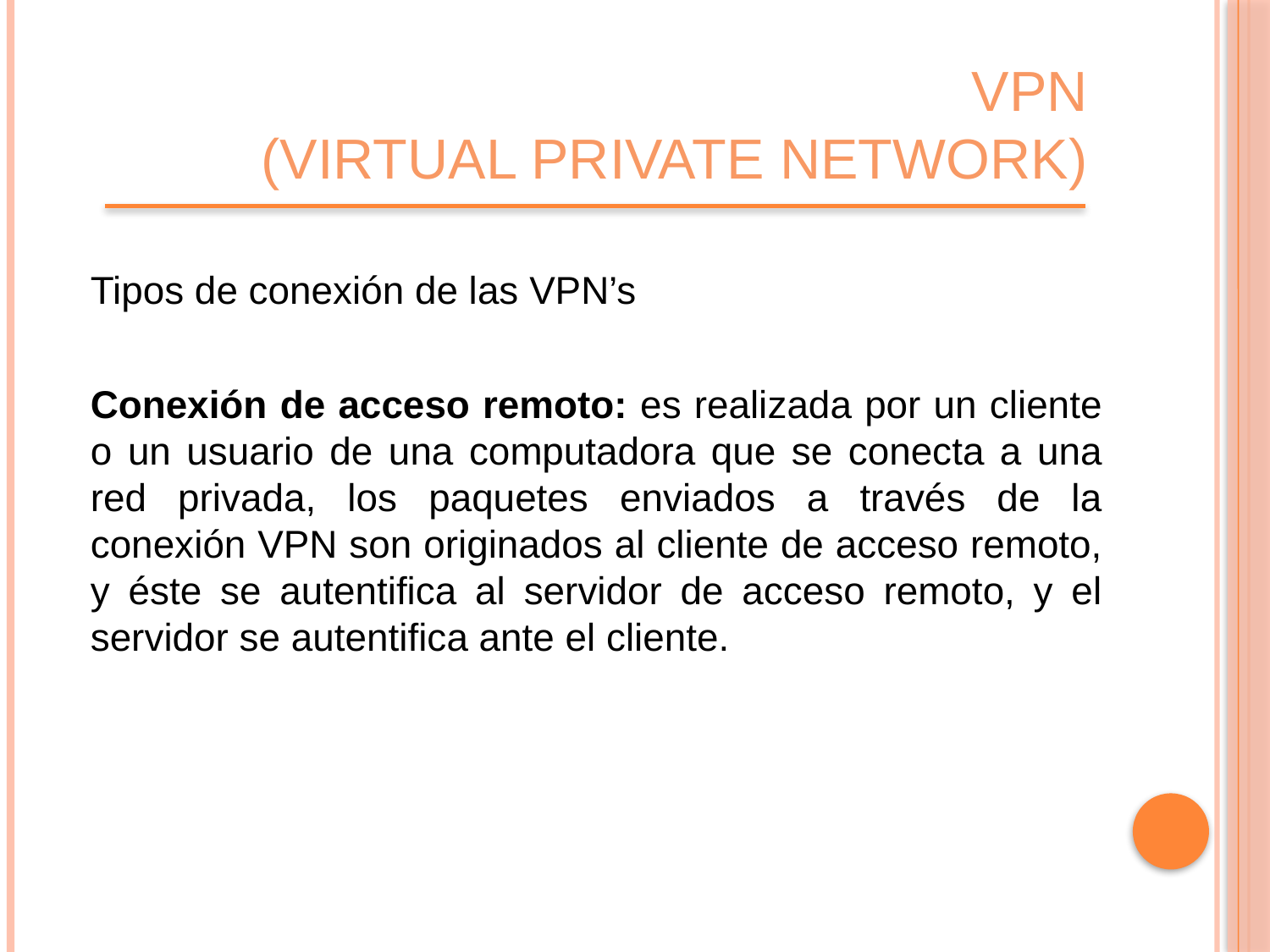

# VPN (VIRTUAL PRIVATE NETWORK)
Tipos de conexión de las VPN’s

Conexión de acceso remoto: es realizada por un cliente o un usuario de una computadora que se conecta a una red privada, los paquetes enviados a través de la conexión VPN son originados al cliente de acceso remoto, y éste se autentifica al servidor de acceso remoto, y el servidor se autentifica ante el cliente.